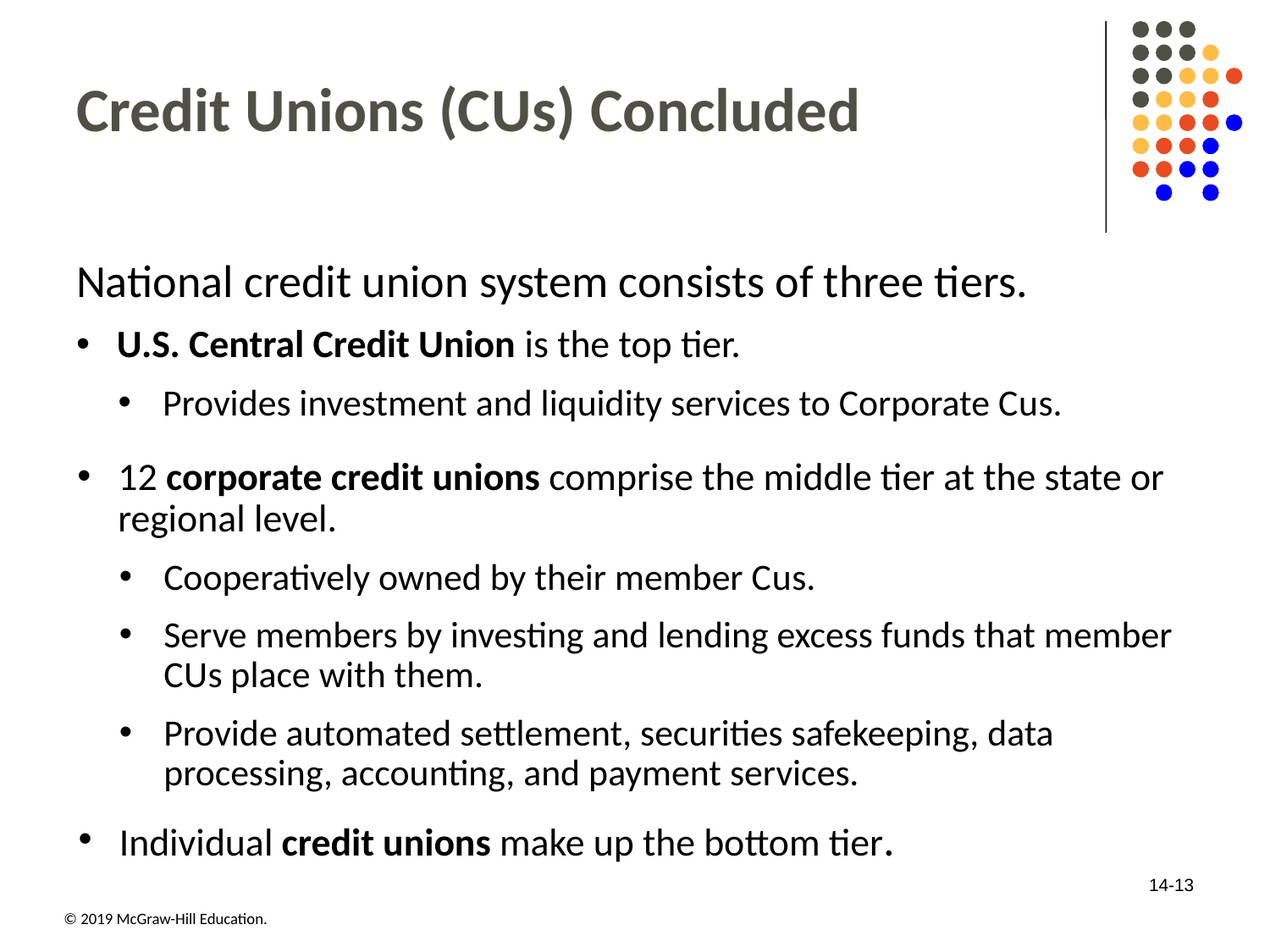

# Credit Unions (C U s) Concluded
National credit union system consists of three tiers.
U.S. Central Credit Union is the top tier.
Provides investment and liquidity services to Corporate C u s.
12 corporate credit unions comprise the middle tier at the state or regional level.
Cooperatively owned by their member C u s.
Serve members by investing and lending excess funds that member C U s place with them.
Provide automated settlement, securities safekeeping, data processing, accounting, and payment services.
Individual credit unions make up the bottom tier.
14-13